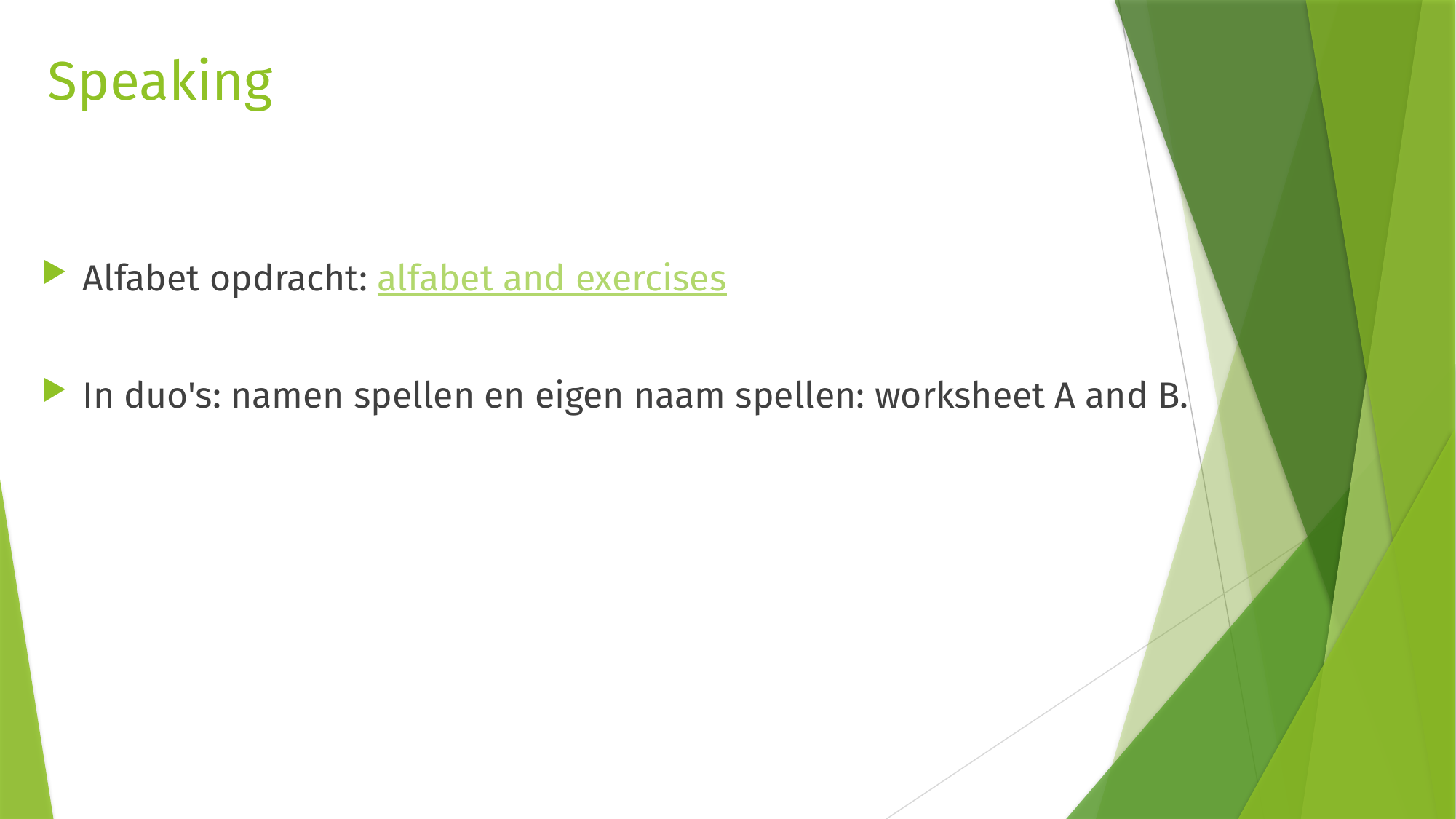

# Speaking

Alfabet opdracht: alfabet and exercises

In duo's: namen spellen en eigen naam spellen: worksheet A and B.